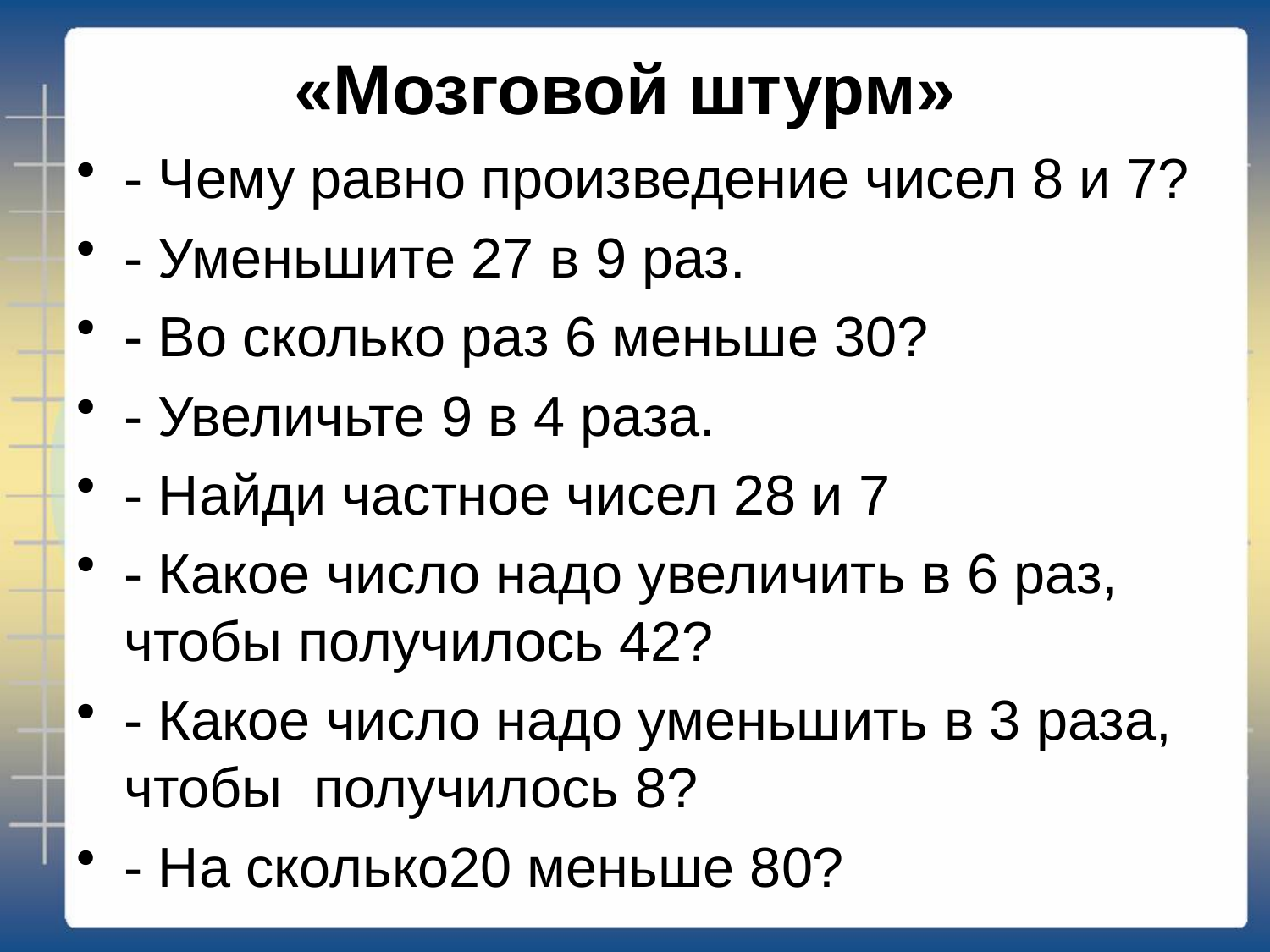

# «Мозговой штурм»
- Чему равно произведение чисел 8 и 7?
- Уменьшите 27 в 9 раз.
- Во сколько раз 6 меньше 30?
- Увеличьте 9 в 4 раза.
- Найди частное чисел 28 и 7
- Какое число надо увеличить в 6 раз, чтобы получилось 42?
- Какое число надо уменьшить в 3 раза, чтобы  получилось 8?
- На сколько20 меньше 80?